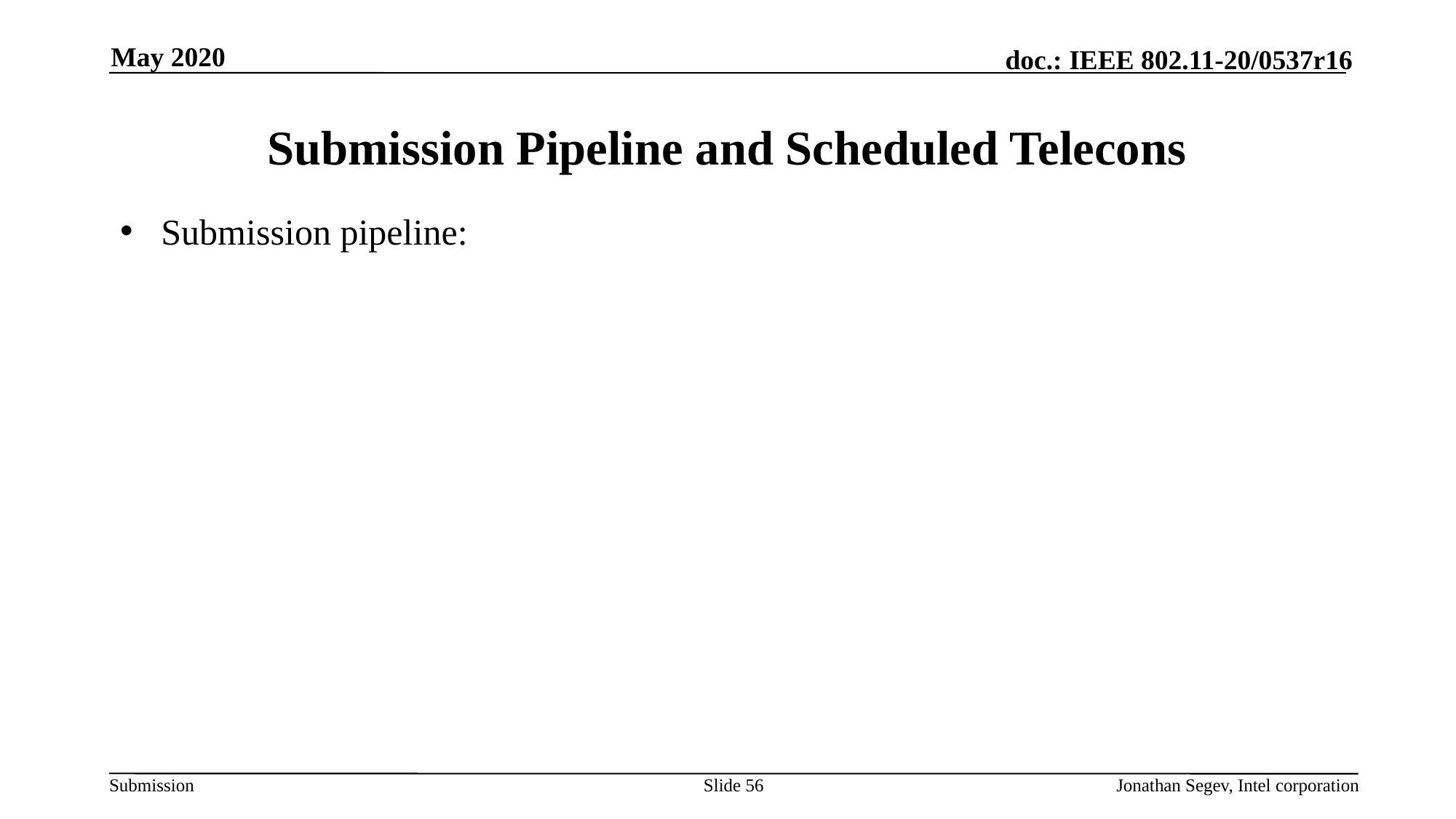

May 2020
# Submission Pipeline and Scheduled Telecons
Submission pipeline:

Slide 56
Jonathan Segev, Intel corporation